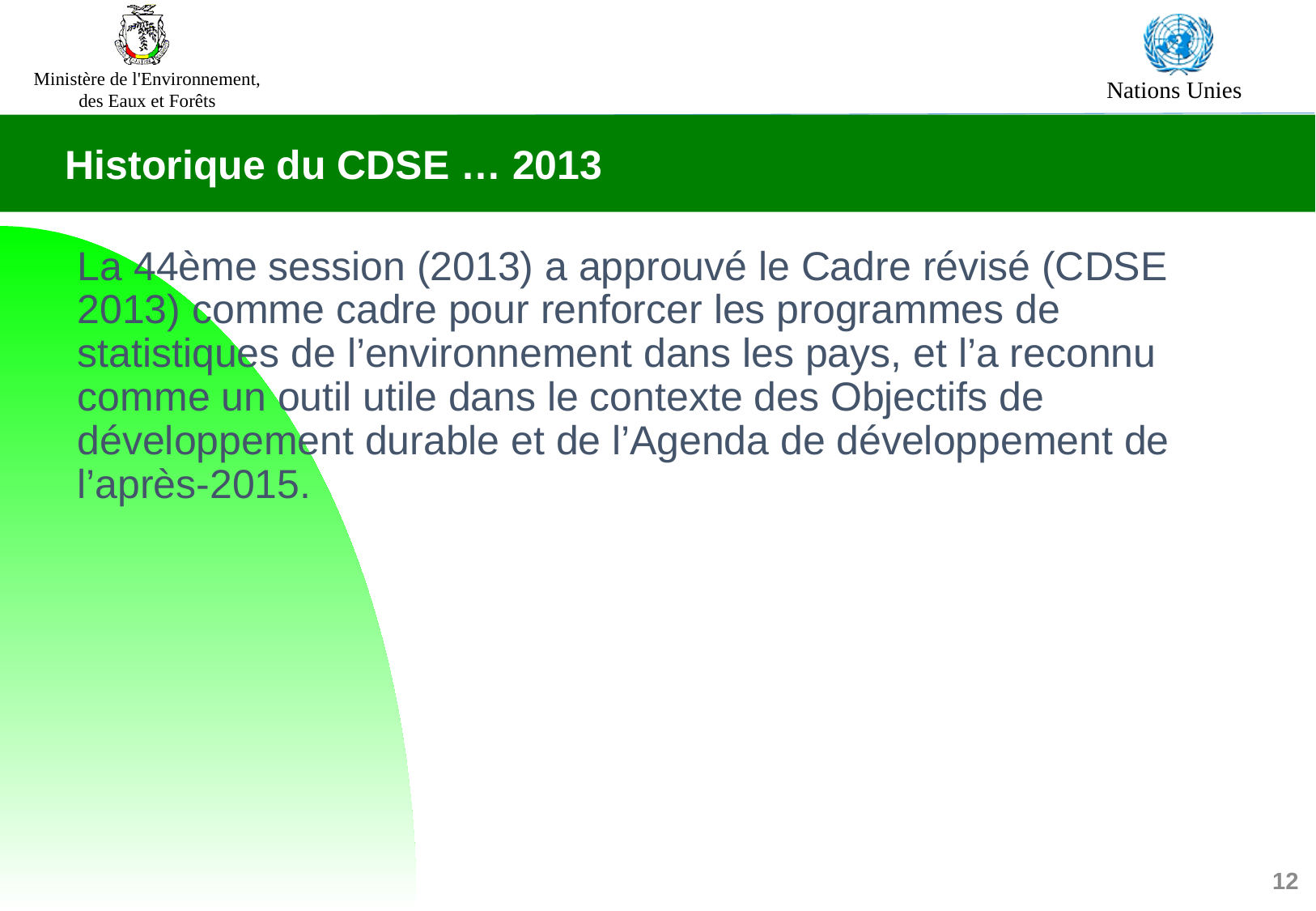

Historique du CDSE … 2013
La 44ème session (2013) a approuvé le Cadre révisé (CDSE 2013) comme cadre pour renforcer les programmes de statistiques de l’environnement dans les pays, et l’a reconnu comme un outil utile dans le contexte des Objectifs de développement durable et de l’Agenda de développement de l’après-2015.
12